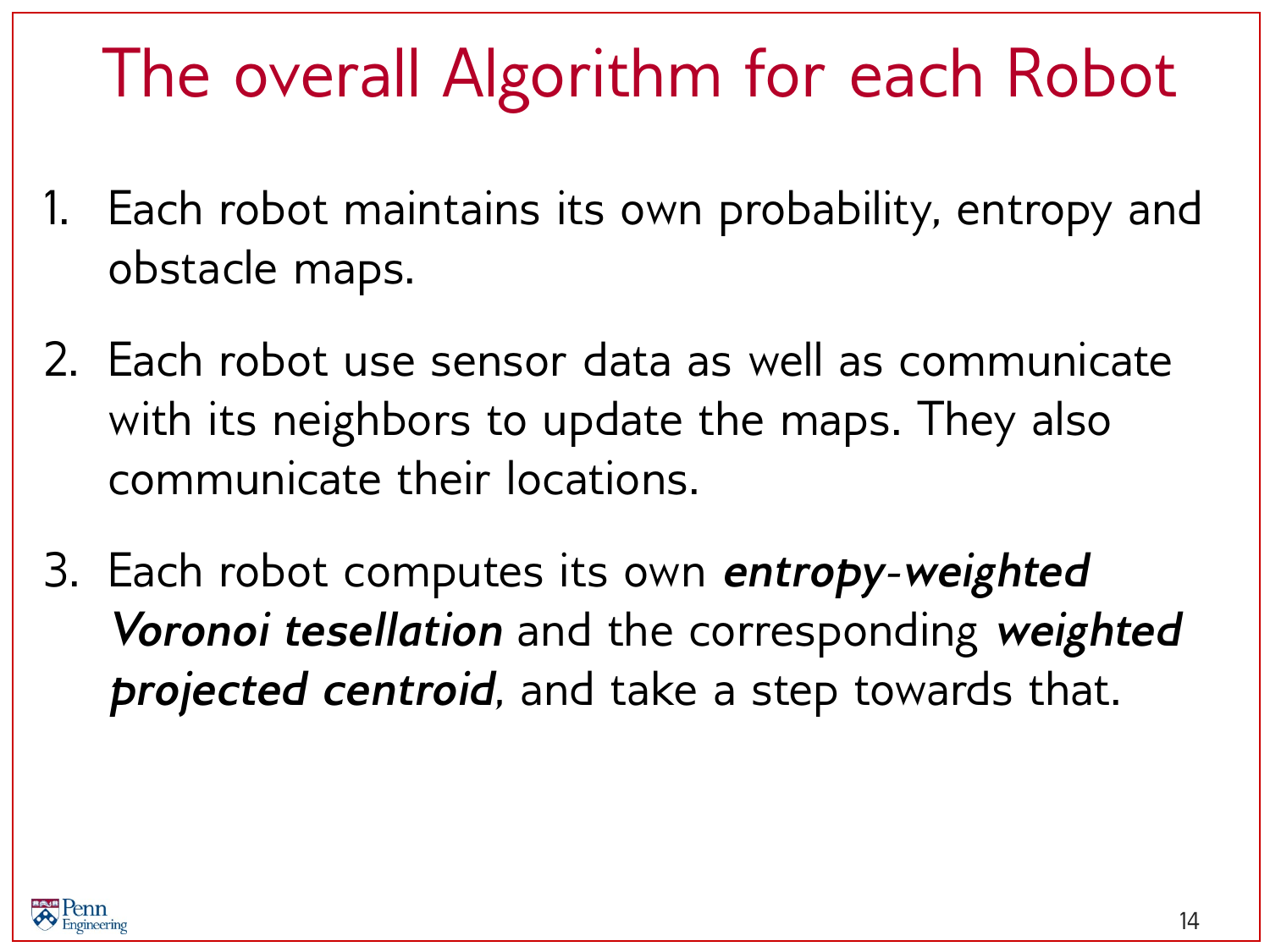

# The overall Algorithm for each Robot
Each robot maintains its own probability, entropy and obstacle maps.
Each robot use sensor data as well as communicate with its neighbors to update the maps. They also communicate their locations.
Each robot computes its own entropy-weighted Voronoi tesellation and the corresponding weighted projected centroid, and take a step towards that.